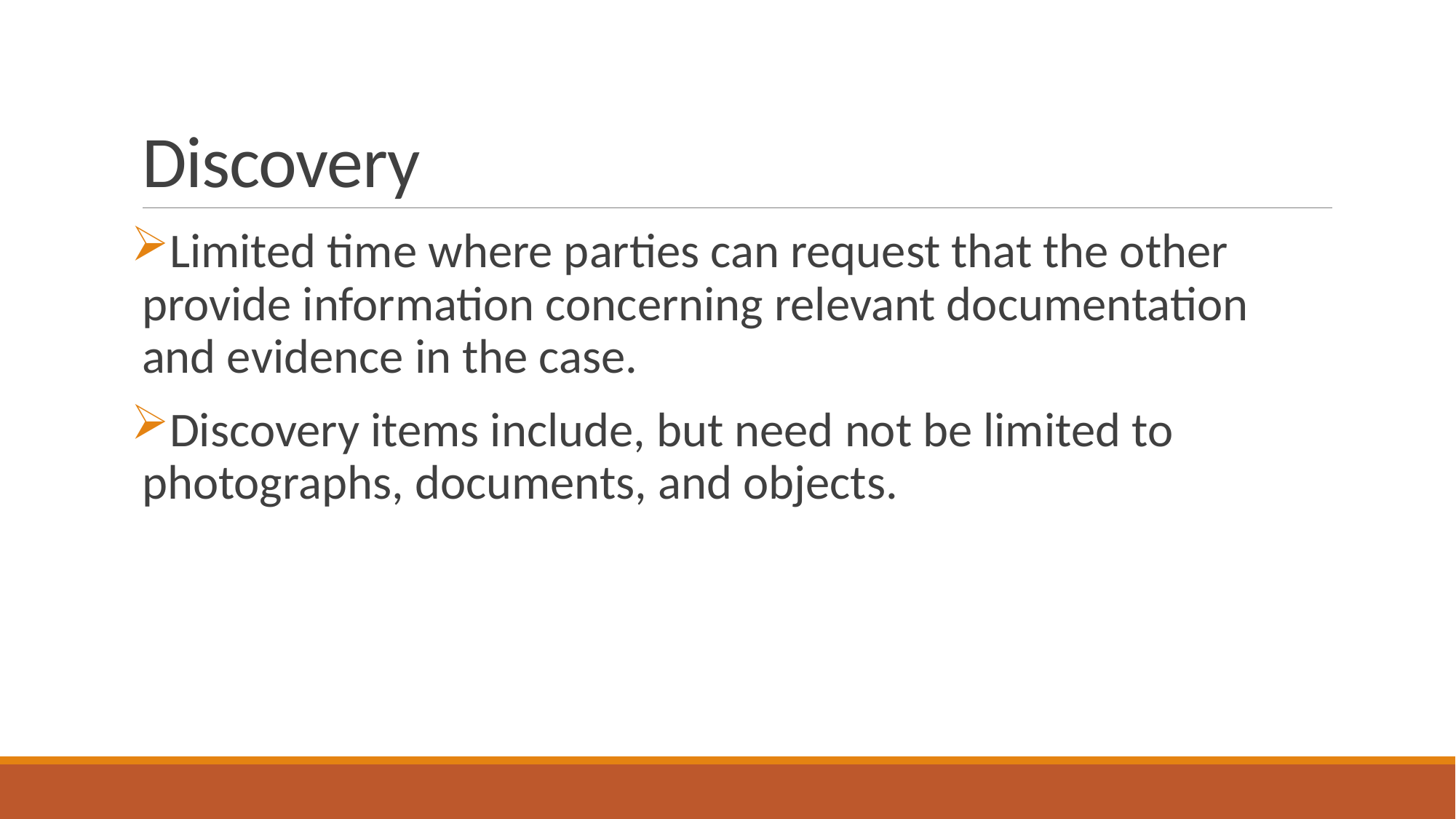

# Discovery
Limited time where parties can request that the other provide information concerning relevant documentation and evidence in the case.
Discovery items include, but need not be limited to photographs, documents, and objects.